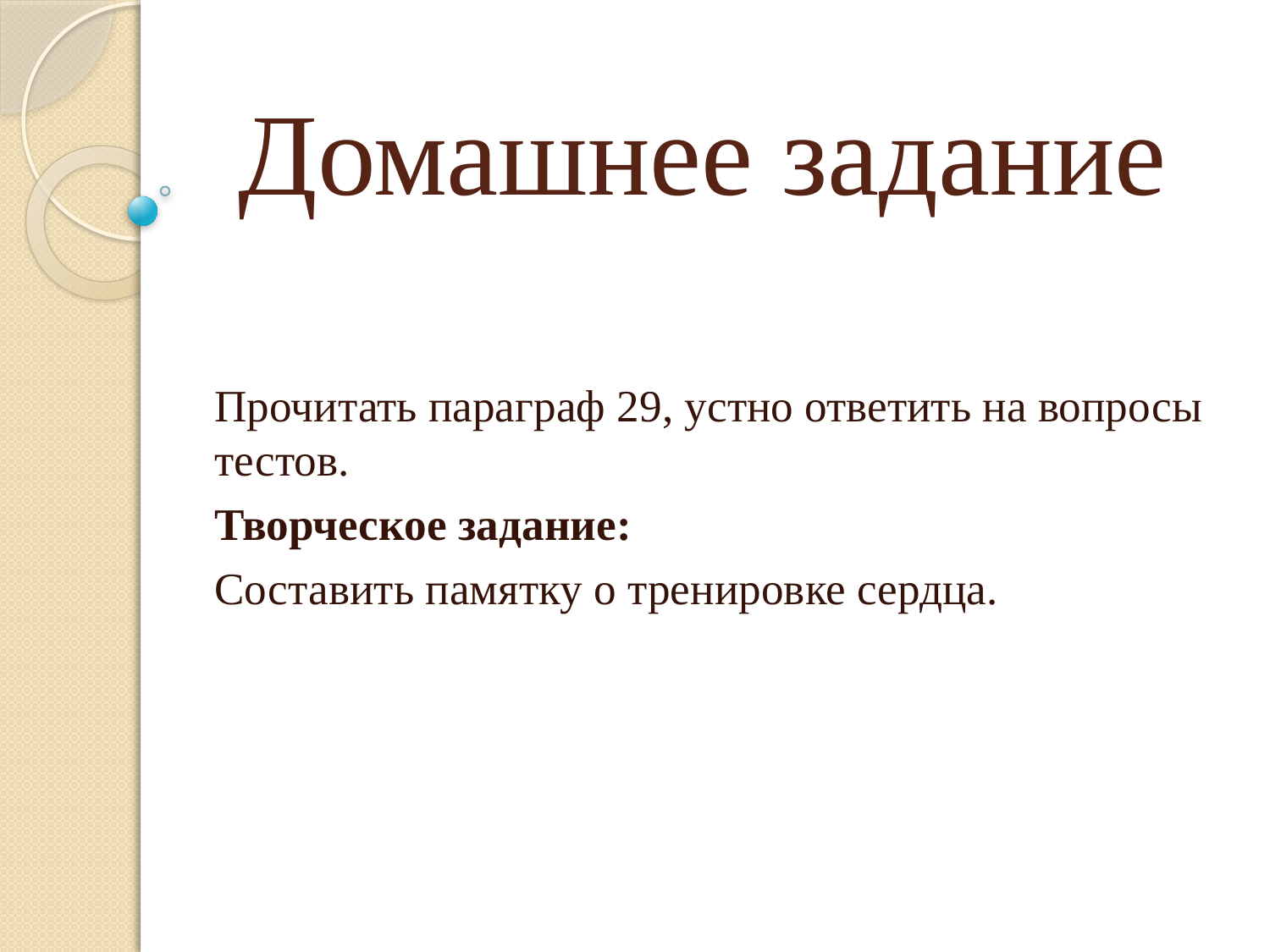

# Домашнее задание
Прочитать параграф 29, устно ответить на вопросы тестов.
Творческое задание:
Составить памятку о тренировке сердца.